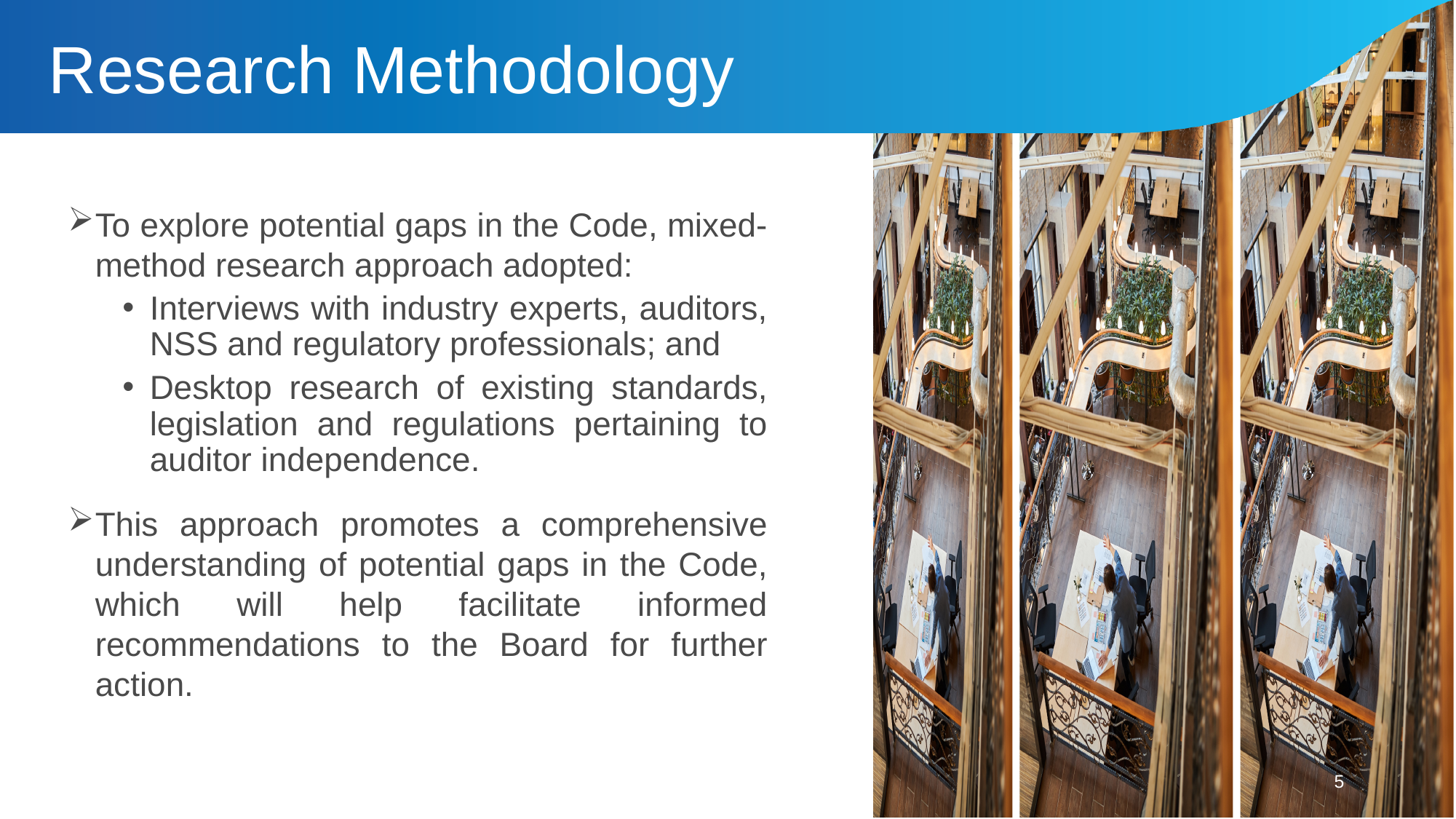

# Research Methodology
To explore potential gaps in the Code, mixed-method research approach adopted:
Interviews with industry experts, auditors, NSS and regulatory professionals; and
Desktop research of existing standards, legislation and regulations pertaining to auditor independence.
This approach promotes a comprehensive understanding of potential gaps in the Code, which will help facilitate informed recommendations to the Board for further action.
5